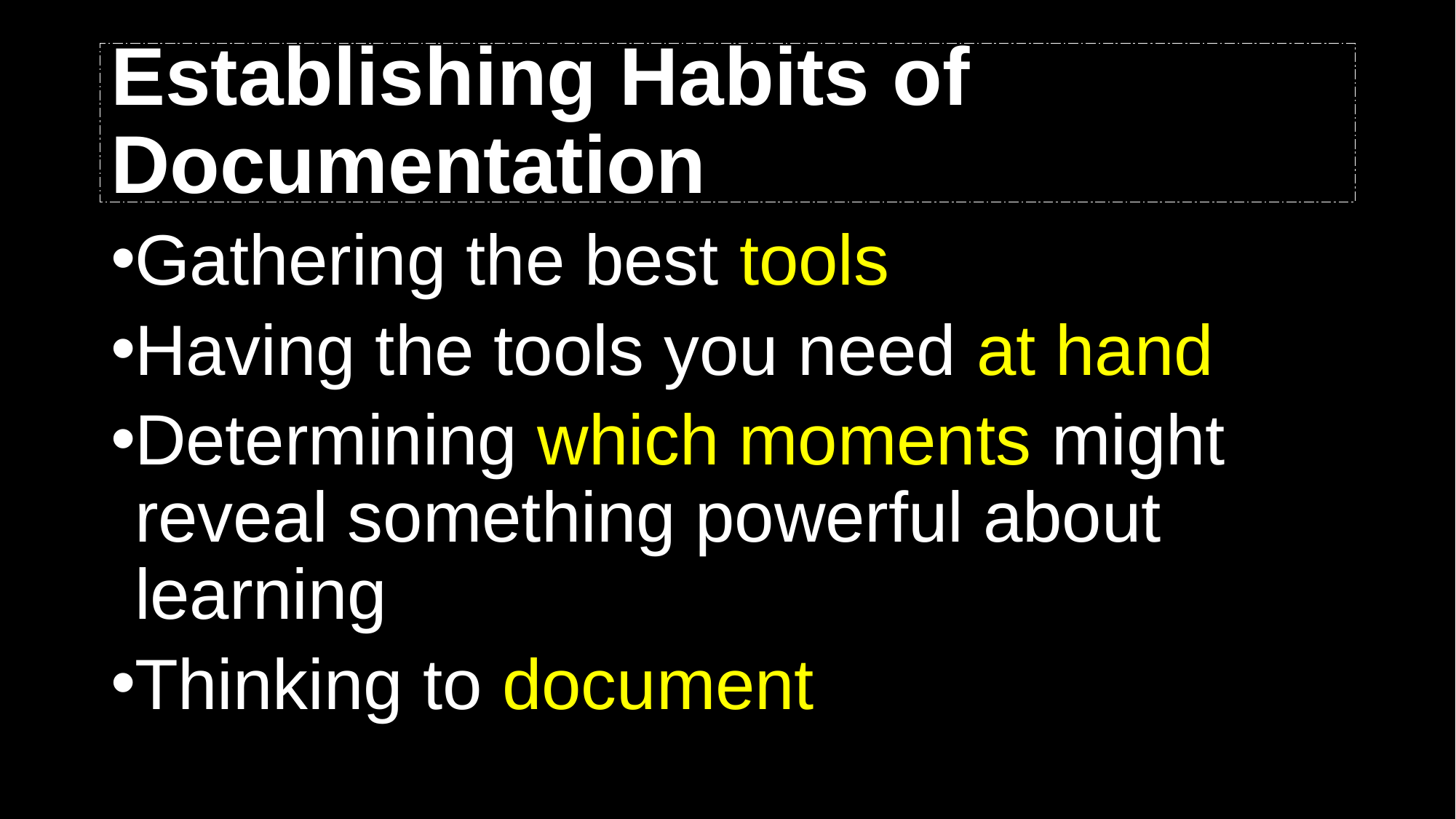

# Establishing Habits of Documentation
Gathering the best tools
Having the tools you need at hand
Determining which moments might reveal something powerful about learning
Thinking to document